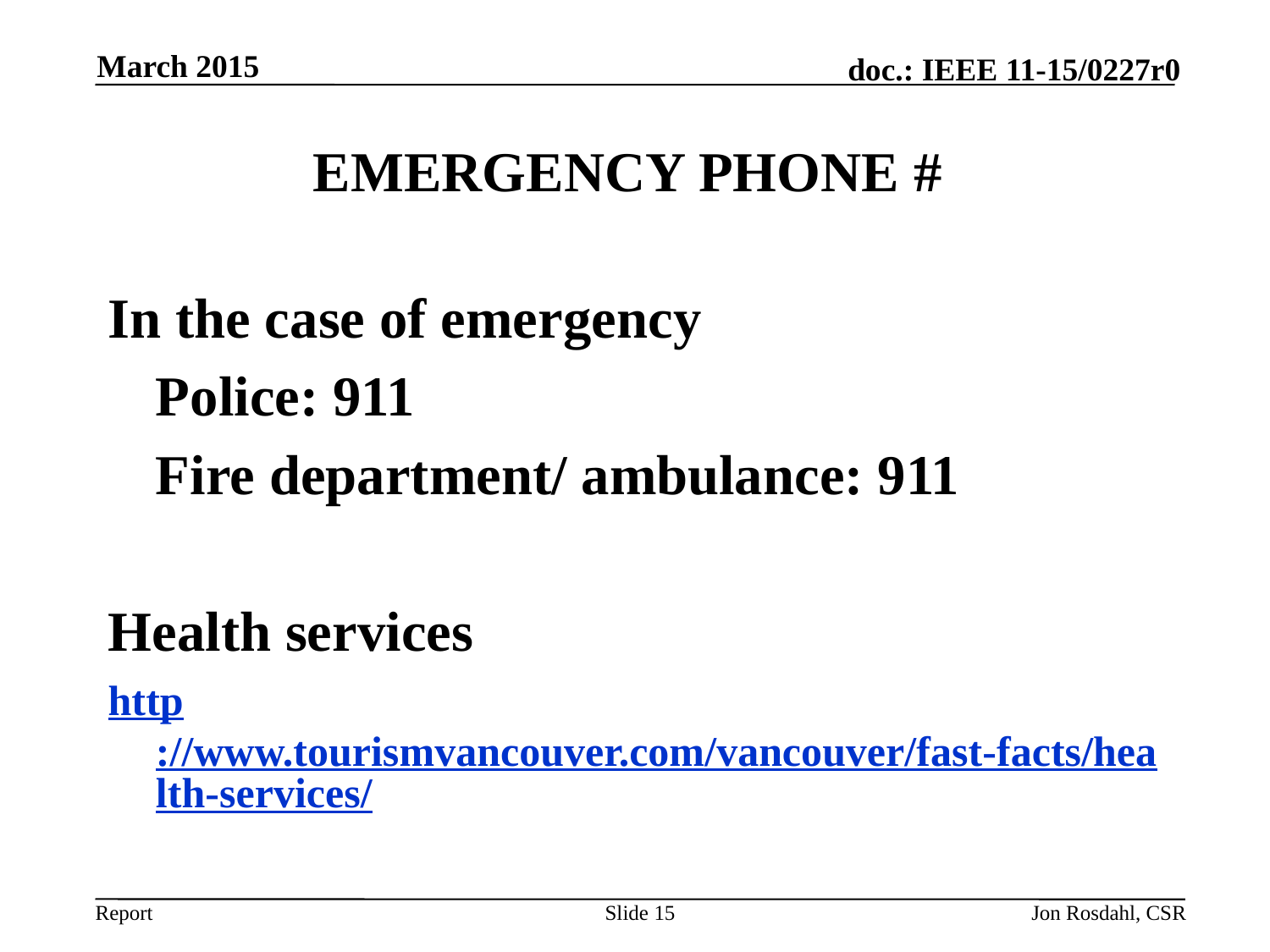

March 2015
# EMERGENCY PHONE #
In the case of emergency
	Police: 911
	Fire department/ ambulance: 911

Health services
http://www.tourismvancouver.com/vancouver/fast-facts/health-services/

Slide 15
Jon Rosdahl, CSR